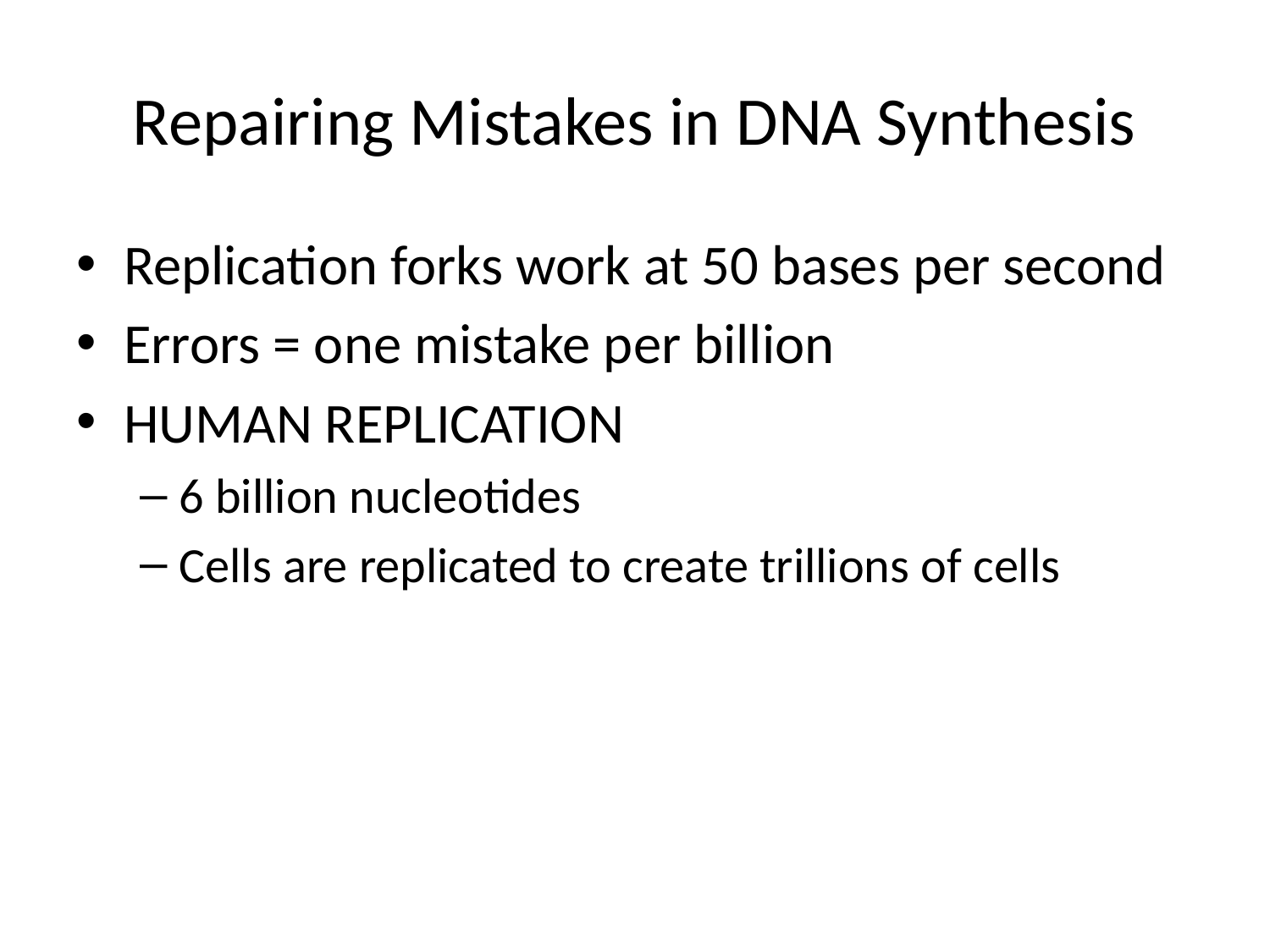

# Repairing Mistakes in DNA Synthesis
Replication forks work at 50 bases per second
Errors = one mistake per billion
HUMAN REPLICATION
6 billion nucleotides
Cells are replicated to create trillions of cells